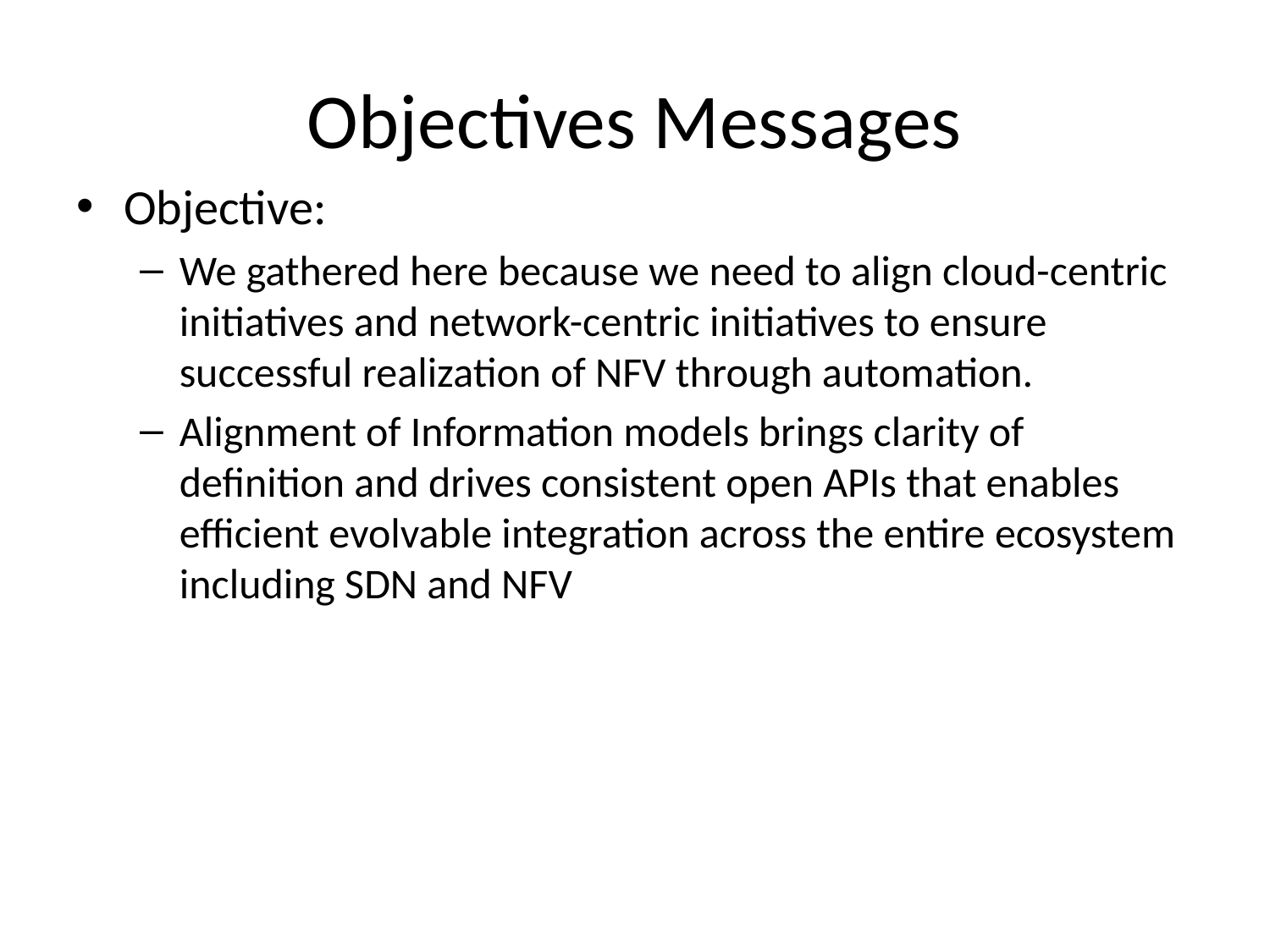

# Objectives Messages
Objective:
We gathered here because we need to align cloud-centric initiatives and network-centric initiatives to ensure successful realization of NFV through automation.
Alignment of Information models brings clarity of definition and drives consistent open APIs that enables efficient evolvable integration across the entire ecosystem including SDN and NFV